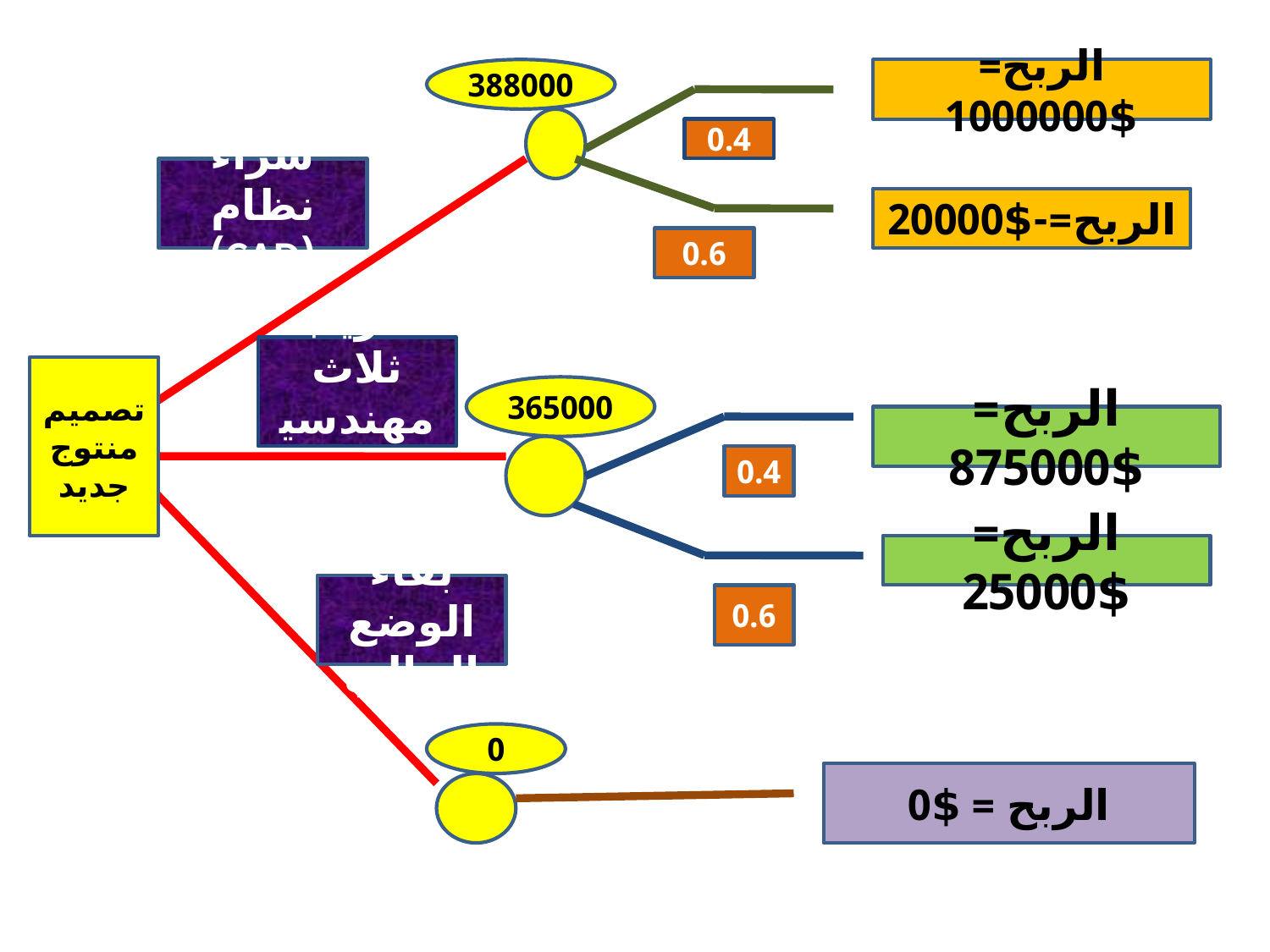

#
388000
الربح= $1000000

0.4
شراء نظام (CAD)
الربح=-$20000
0.6
تدريب ثلاث مهندسين
تصميم منتوج جديد
365000
الربح= $875000

0.4
الربح= $25000
بقاء الوضع الحالي
0.6
0
الربح = $0